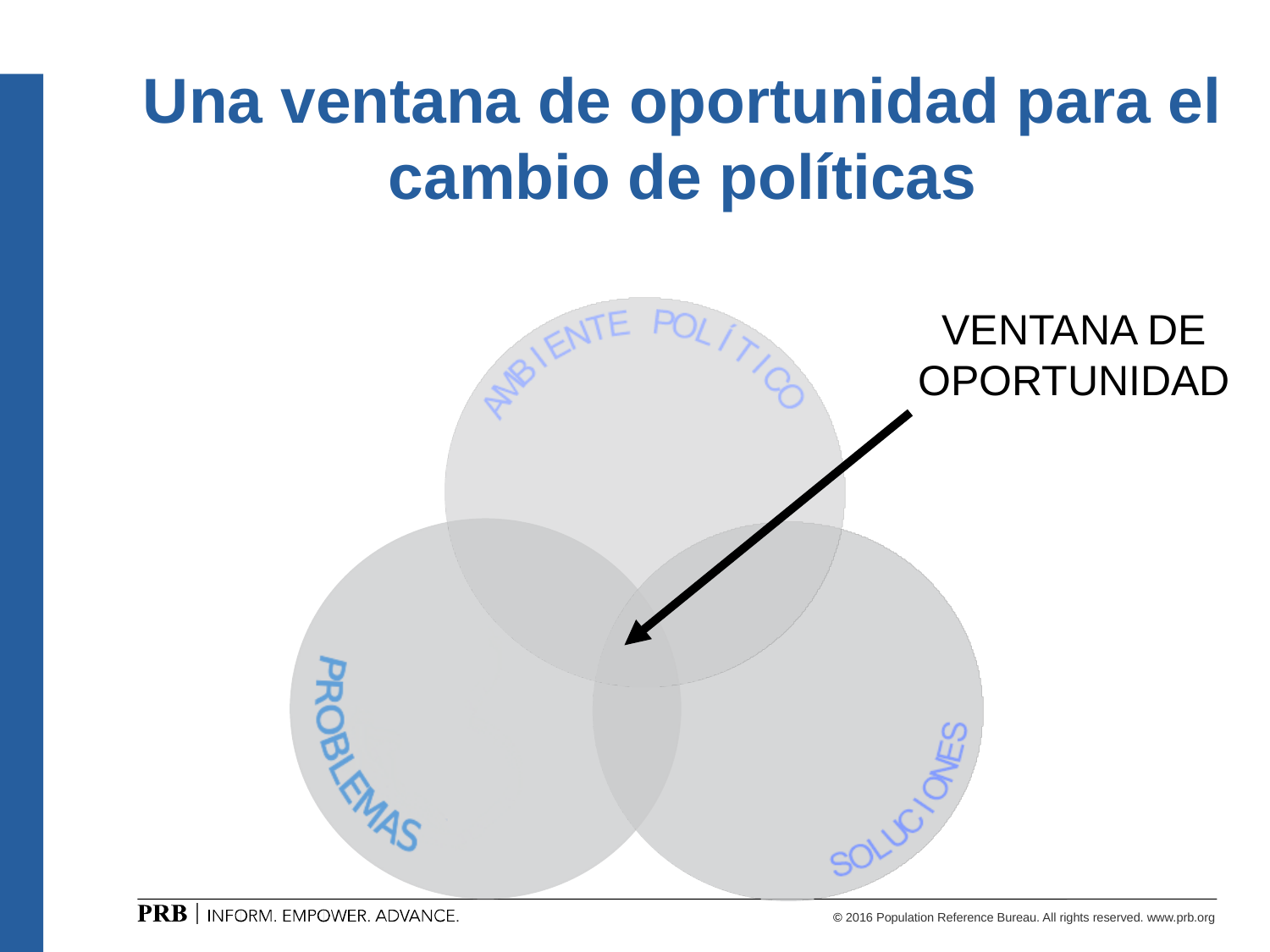

Una ventana de oportunidad para el cambio de políticas

VENTANA DE OPORTUNIDAD